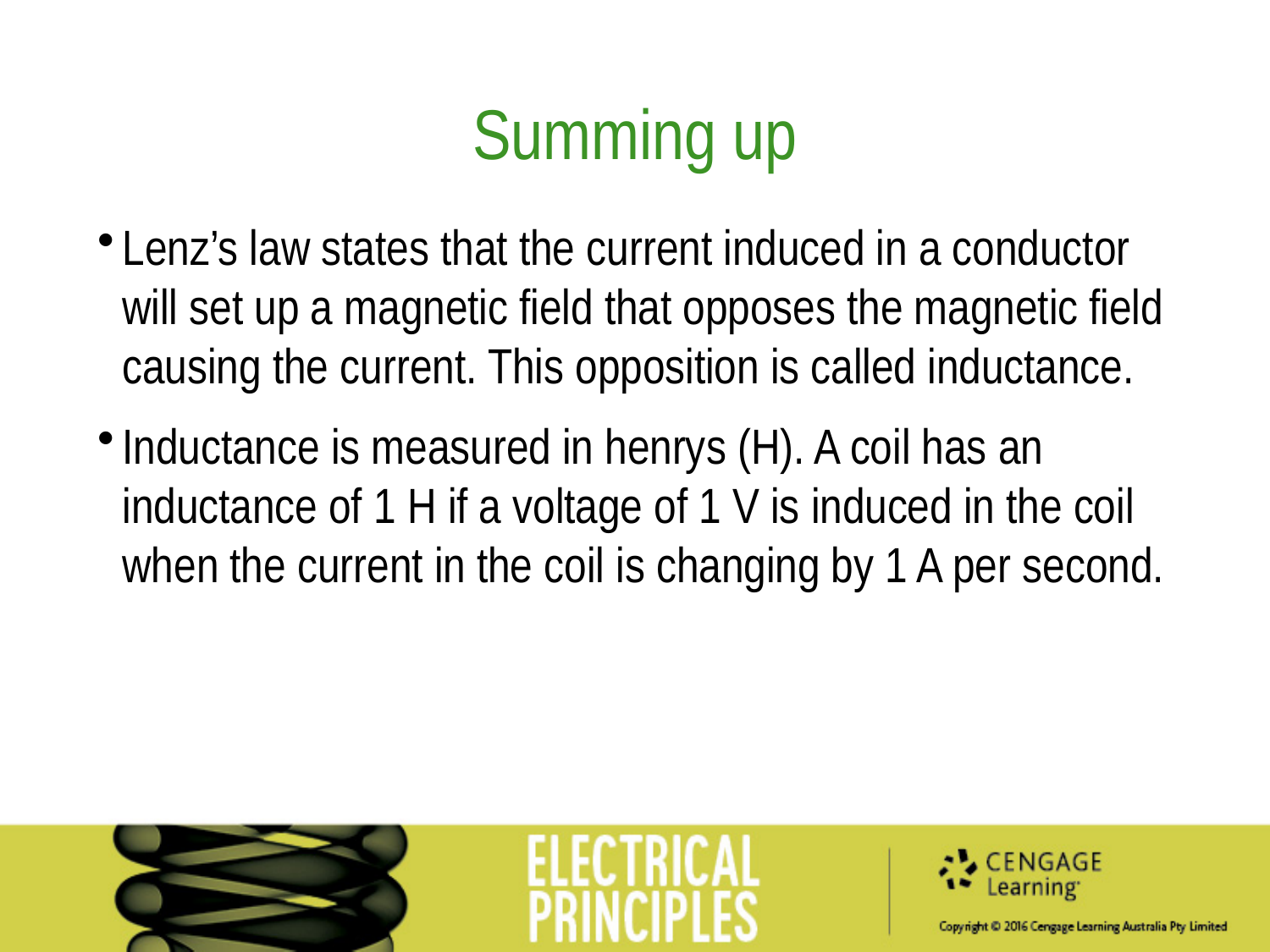

Summing up
Lenz’s law states that the current induced in a conductor will set up a magnetic field that opposes the magnetic field causing the current. This opposition is called inductance.
Inductance is measured in henrys (H). A coil has an inductance of 1 H if a voltage of 1 V is induced in the coil when the current in the coil is changing by 1 A per second.